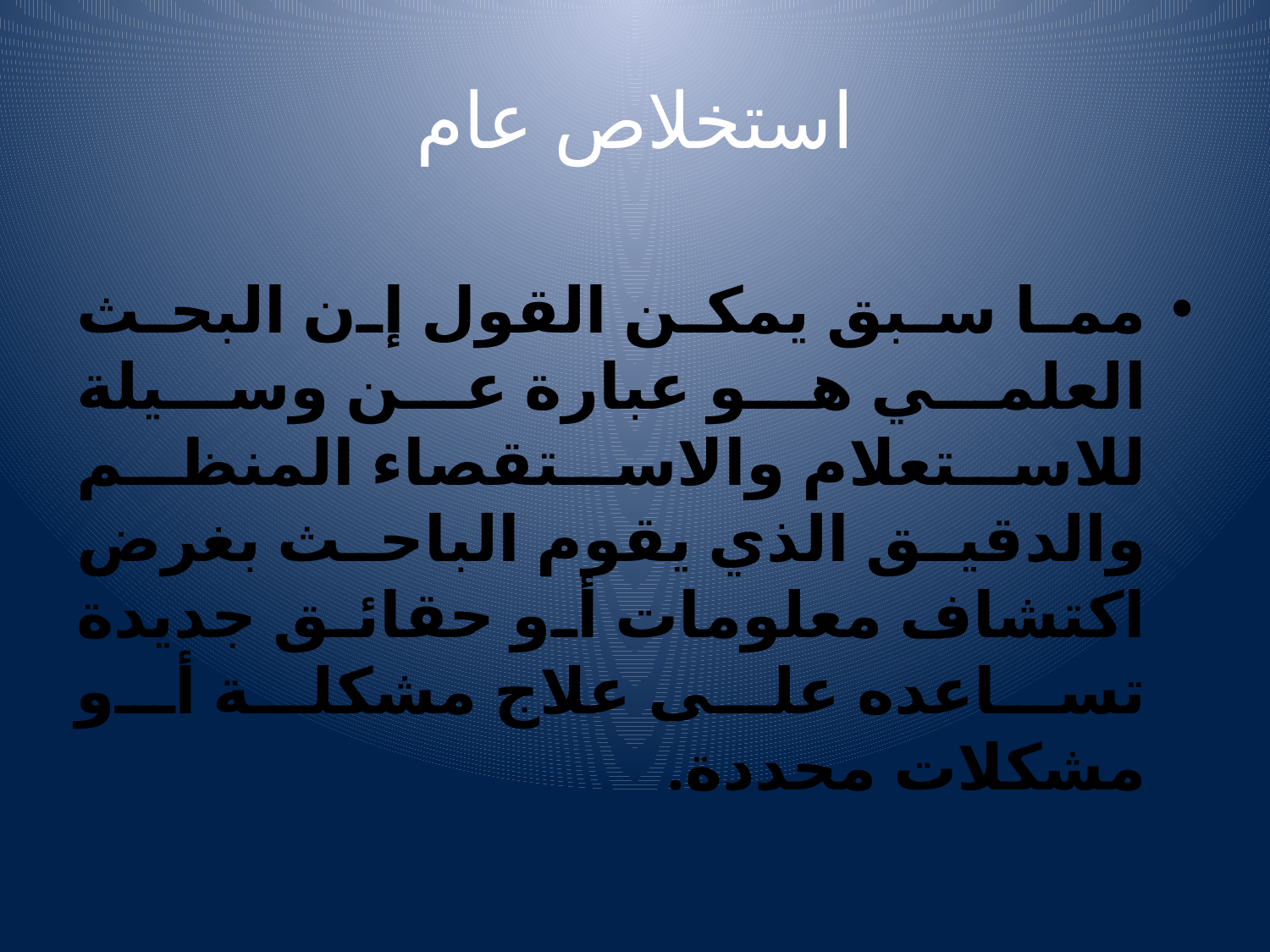

# استخلاص عام
مما سبق يمكن القول إن البحث العلمي هو عبارة عن وسيلة للاستعلام والاستقصاء المنظم والدقيق الذي يقوم الباحث بغرض اكتشاف معلومات أو حقائق جديدة تساعده على علاج مشكلة أو مشكلات محددة.